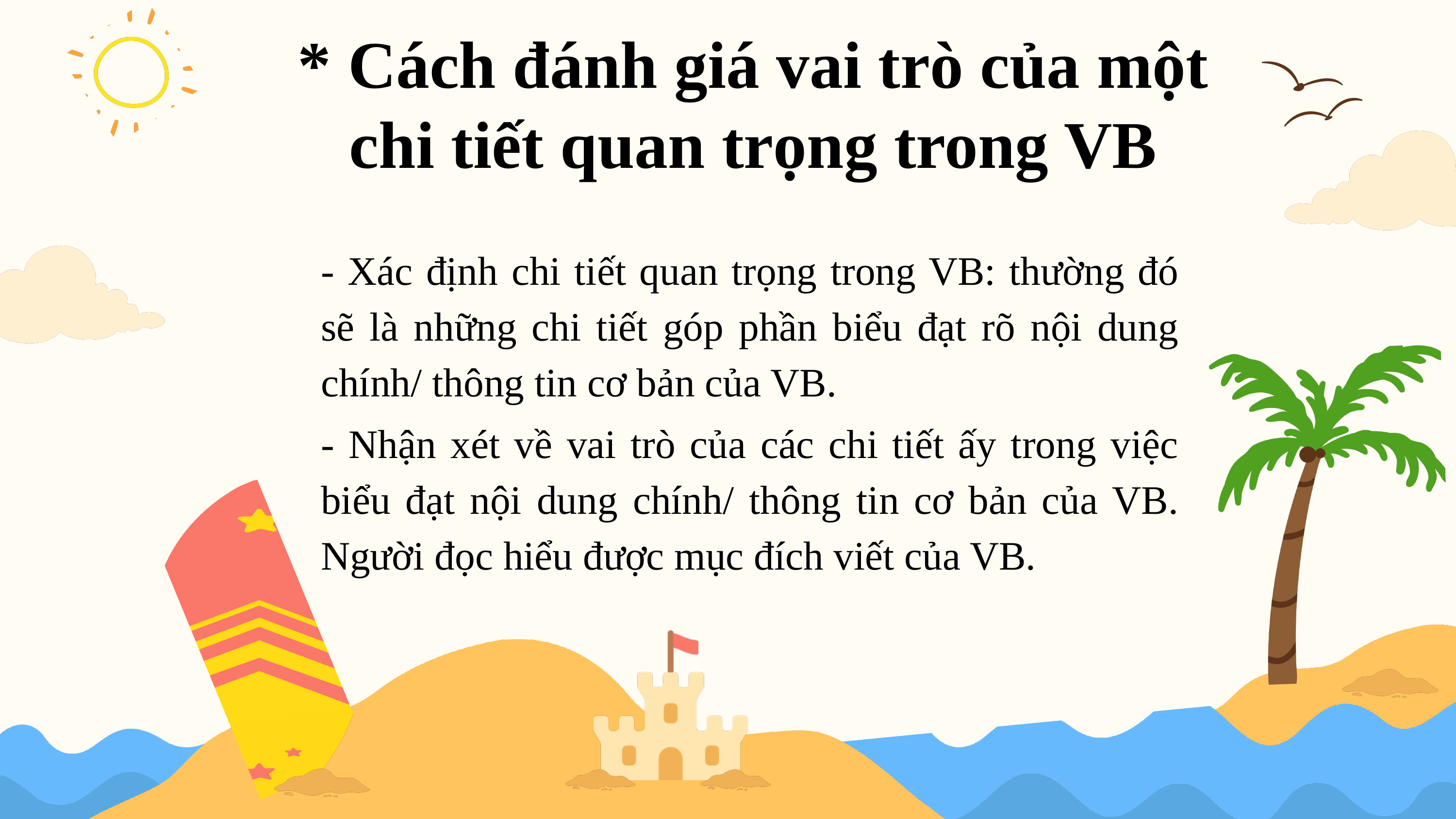

* Cách đánh giá vai trò của một chi tiết quan trọng trong VB

- Xác định chi tiết quan trọng trong VB: thường đó sẽ là những chi tiết góp phần biểu đạt rõ nội dung chính/ thông tin cơ bản của VB.
- Nhận xét về vai trò của các chi tiết ấy trong việc biểu đạt nội dung chính/ thông tin cơ bản của VB. Người đọc hiểu được mục đích viết của VB.